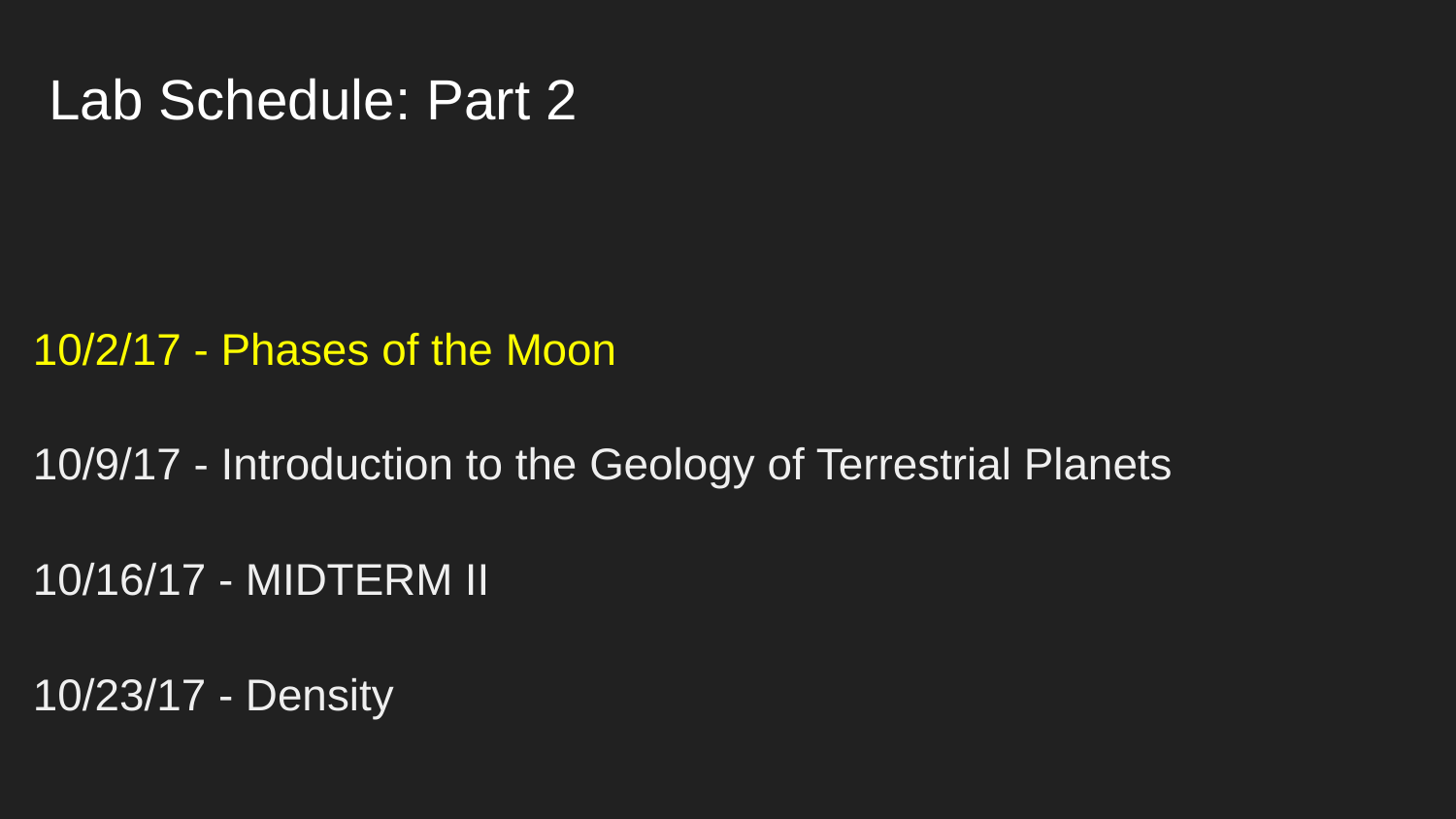

Lab Schedule: Part 2
10/2/17 - Phases of the Moon
10/9/17 - Introduction to the Geology of Terrestrial Planets
10/16/17 - MIDTERM II
10/23/17 - Density